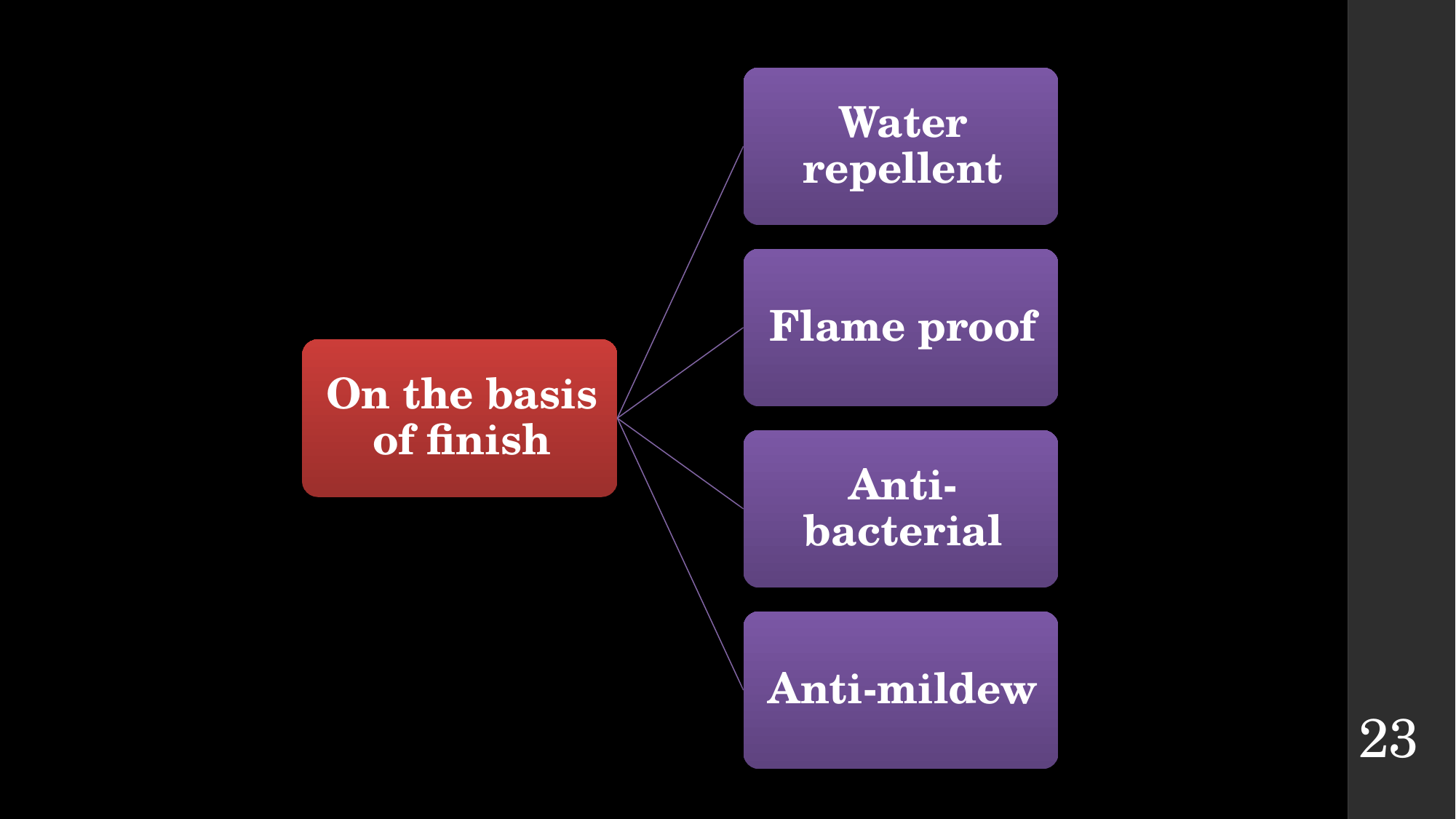

On the basis of finish

Water repellent

Flame proof

Anti-bacterial

Anti-mildew
23